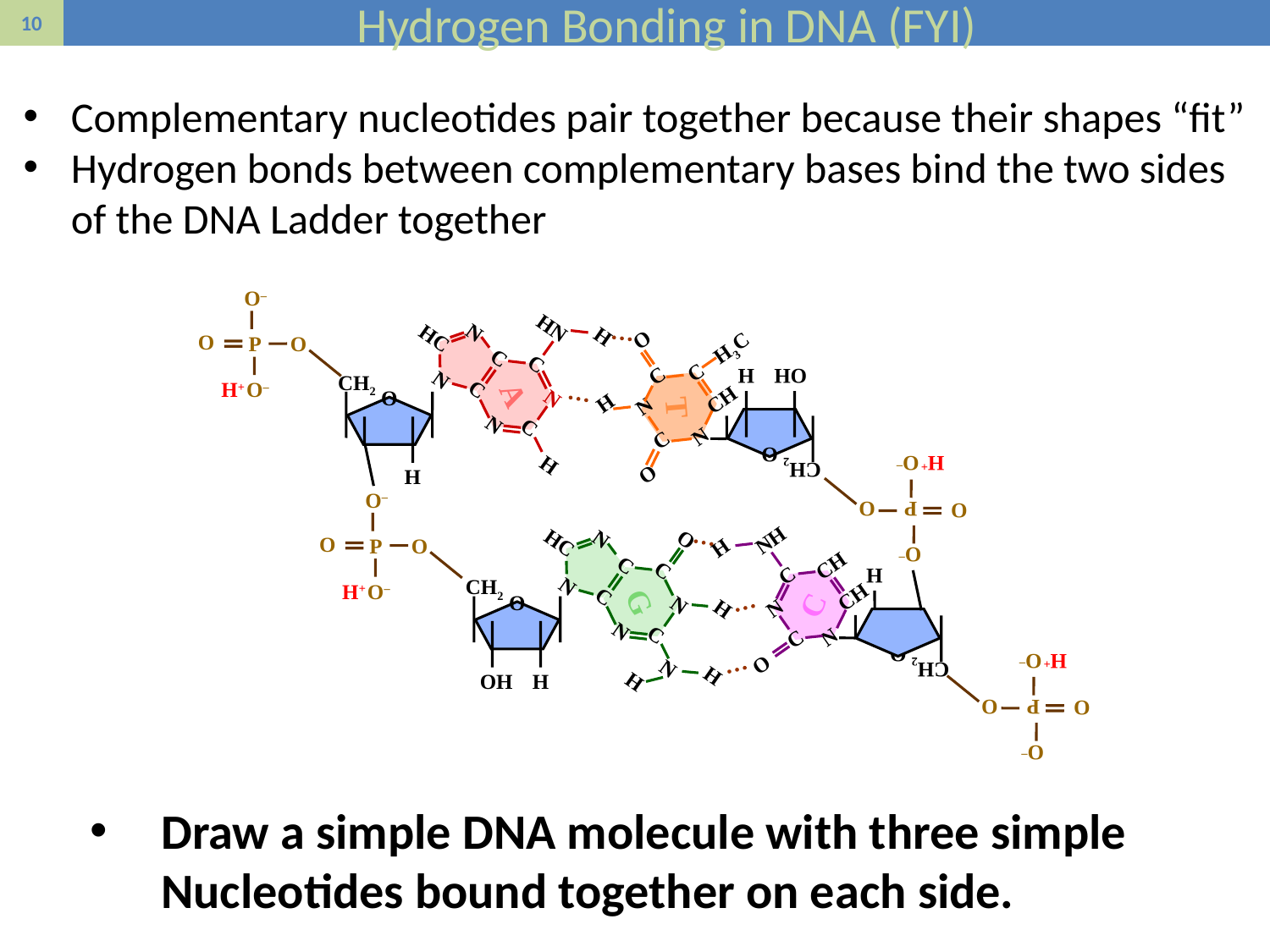

# Hydrogen Bonding in DNA (FYI)
Complementary nucleotides pair together because their shapes “fit”
Hydrogen bonds between complementary bases bind the two sides of the DNA Ladder together
H
HN

C
N
C

N

A

HC

C
C

N
N

H

O–

O
P
O

H+
O–
CH2
O

H
O

O–
P
O

O–
H+
H+
O
H

C
N

H3C
C

T

C
CH
N
O

O–
H+

O
P
O

O–
H
OH

O
CH2

O–

O
P
O

H+
O–
O

H
C
N
C
N

G

HC

C
C
H

N
N

N

H
CH2
O

OH
H
H
NH

C
CH
N

C

CH
C
O

N

O–
H+

O
P
O

O–
H

O
CH2

Draw a simple DNA molecule with three simple Nucleotides bound together on each side.